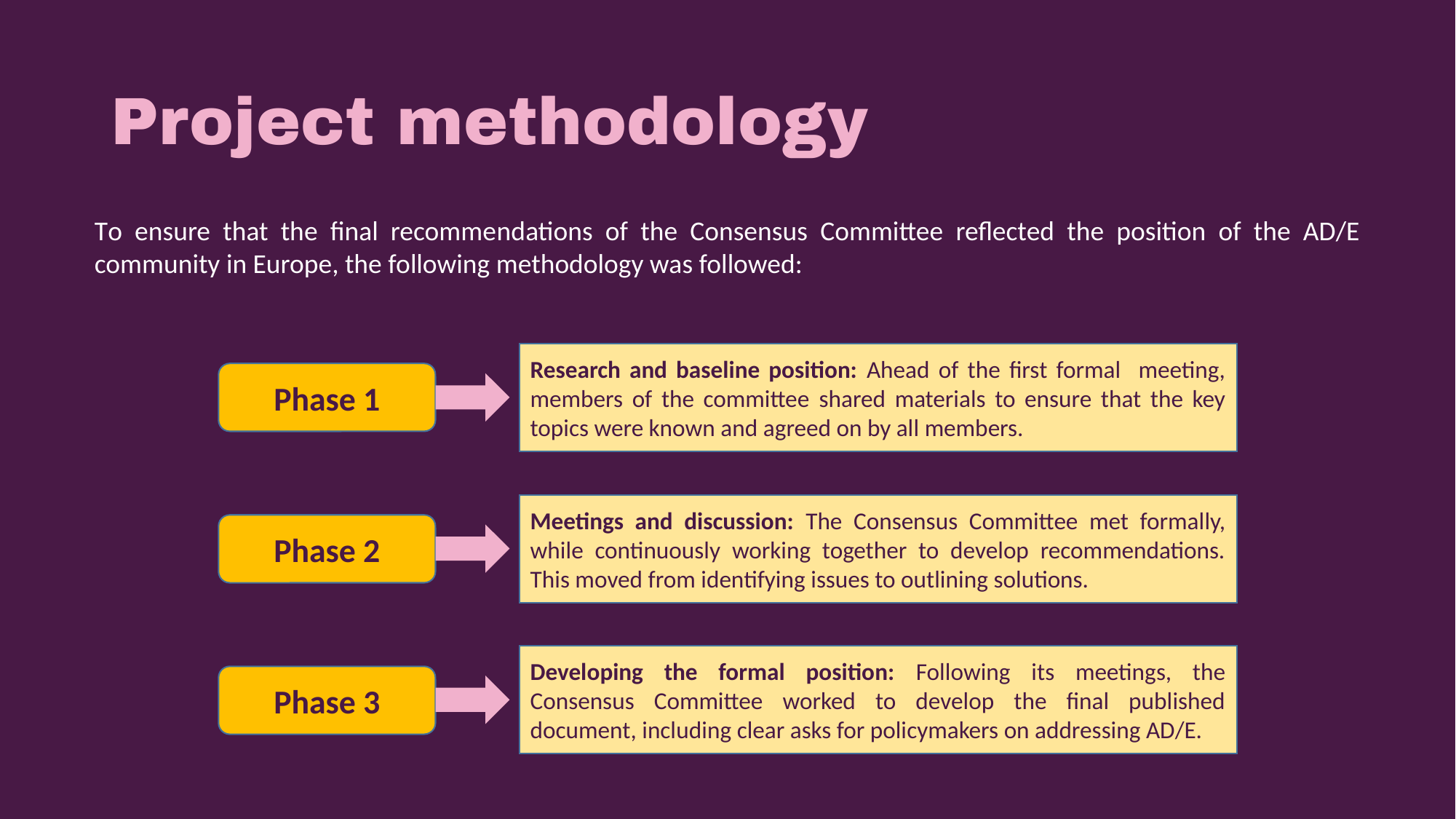

# Project methodology
To ensure that the final recommendations of the Consensus Committee reflected the position of the AD/E community in Europe, the following methodology was followed:
Research and baseline position: Ahead of the first formal  meeting, members of the committee shared materials to ensure that the key topics were known and agreed on by all members.
Phase 1

Meetings and discussion: The Consensus Committee met formally, while continuously working together to develop recommendations. This moved from identifying issues to outlining solutions.
Phase 2

Developing the formal position: Following its meetings, the Consensus Committee worked to develop the final published document, including clear asks for policymakers on addressing AD/E.
Phase 3

8